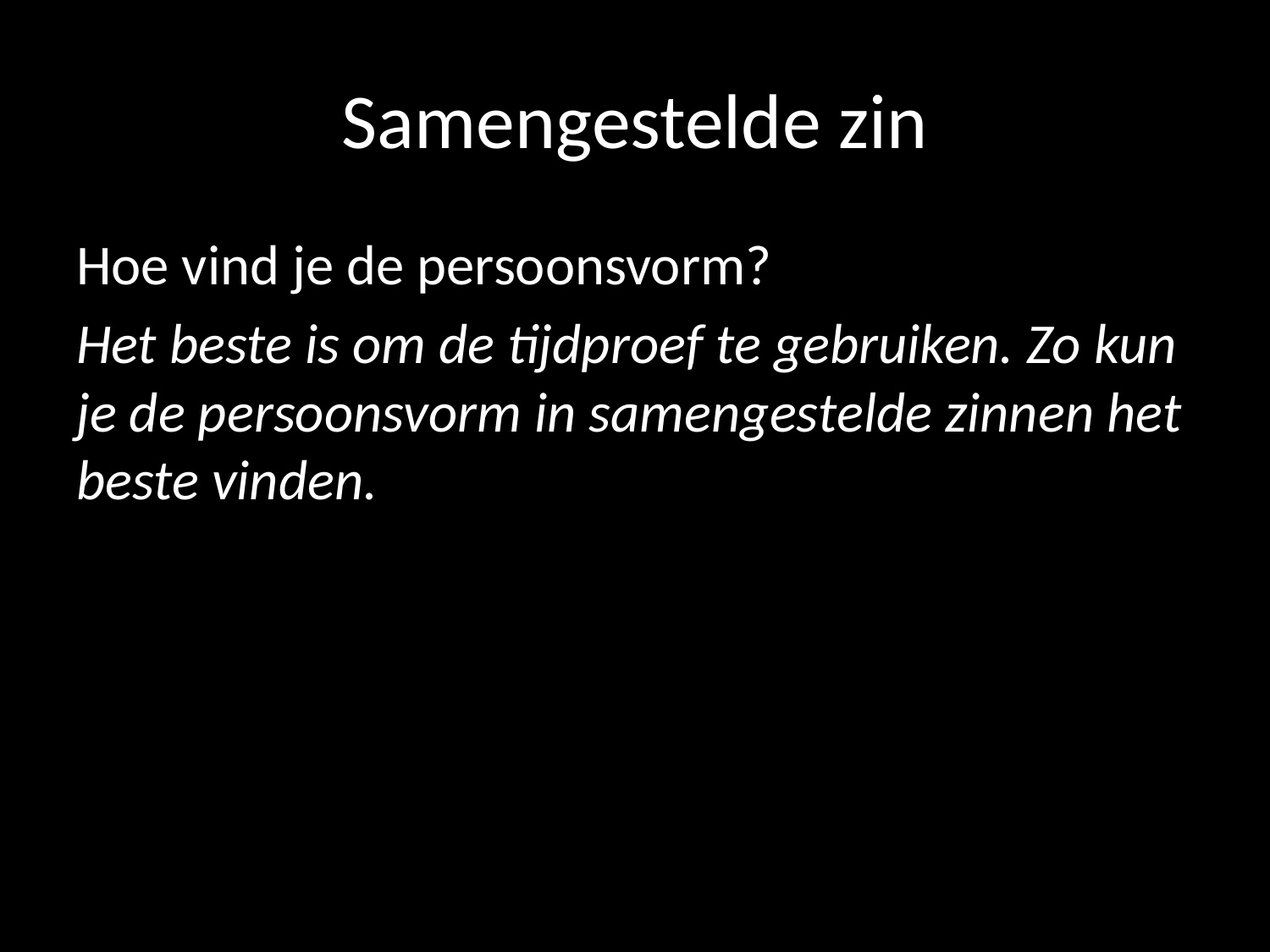

# Samengestelde zin
Hoe vind je de persoonsvorm?
Het beste is om de tijdproef te gebruiken. Zo kun je de persoonsvorm in samengestelde zinnen het beste vinden.